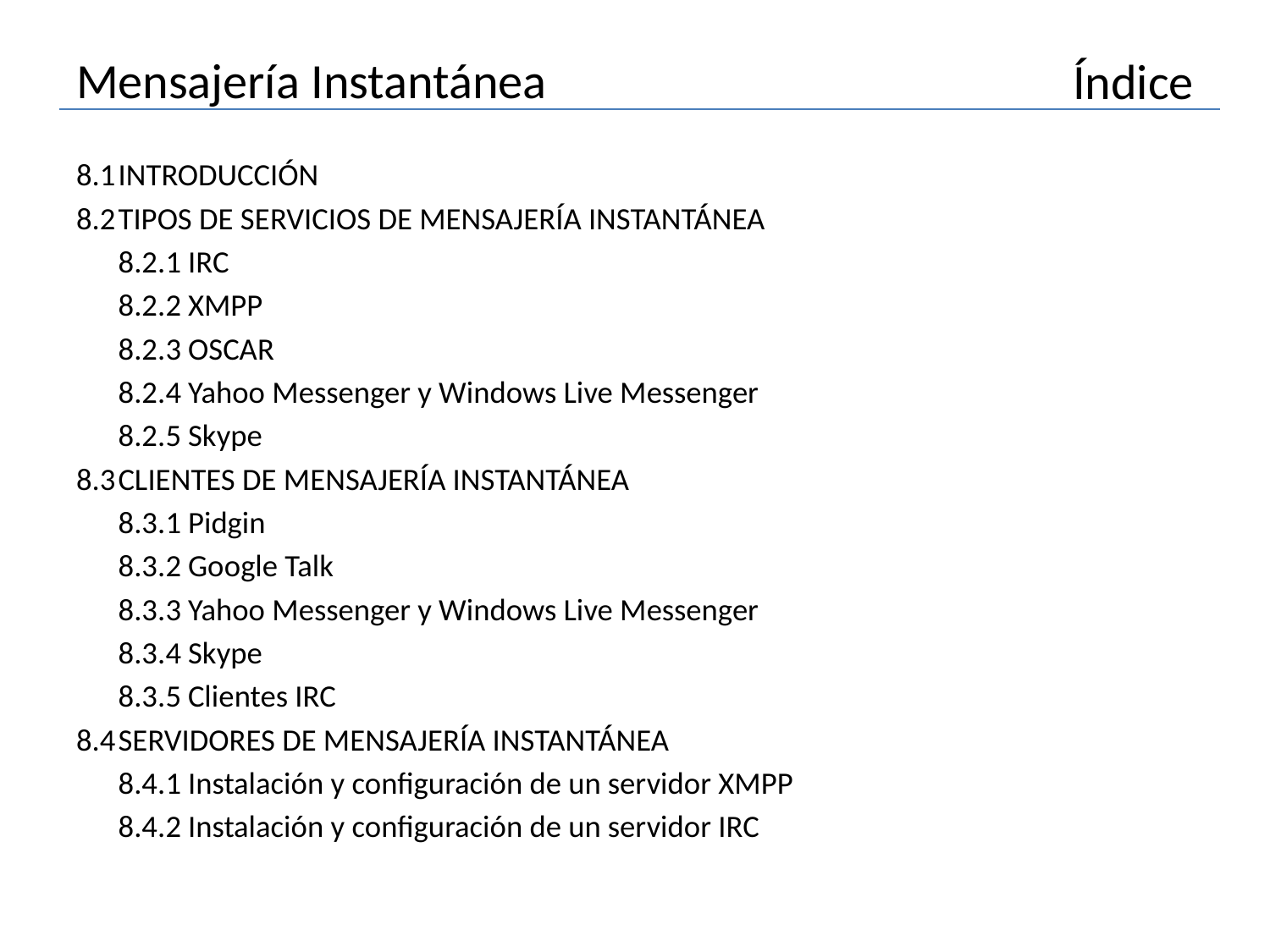

# Mensajería Instantánea
Índice
8.1	INTRODUCCIÓN
8.2	TIPOS DE SERVICIOS DE MENSAJERÍA INSTANTÁNEA
	8.2.1	IRC
	8.2.2	XMPP
	8.2.3	OSCAR
	8.2.4	Yahoo Messenger y Windows Live Messenger
	8.2.5	Skype
8.3	CLIENTES DE MENSAJERÍA INSTANTÁNEA
	8.3.1	Pidgin
	8.3.2	Google Talk
	8.3.3	Yahoo Messenger y Windows Live Messenger
	8.3.4	Skype
	8.3.5	Clientes IRC
8.4	SERVIDORES DE MENSAJERÍA INSTANTÁNEA
	8.4.1	Instalación y configuración de un servidor XMPP
	8.4.2	Instalación y configuración de un servidor IRC